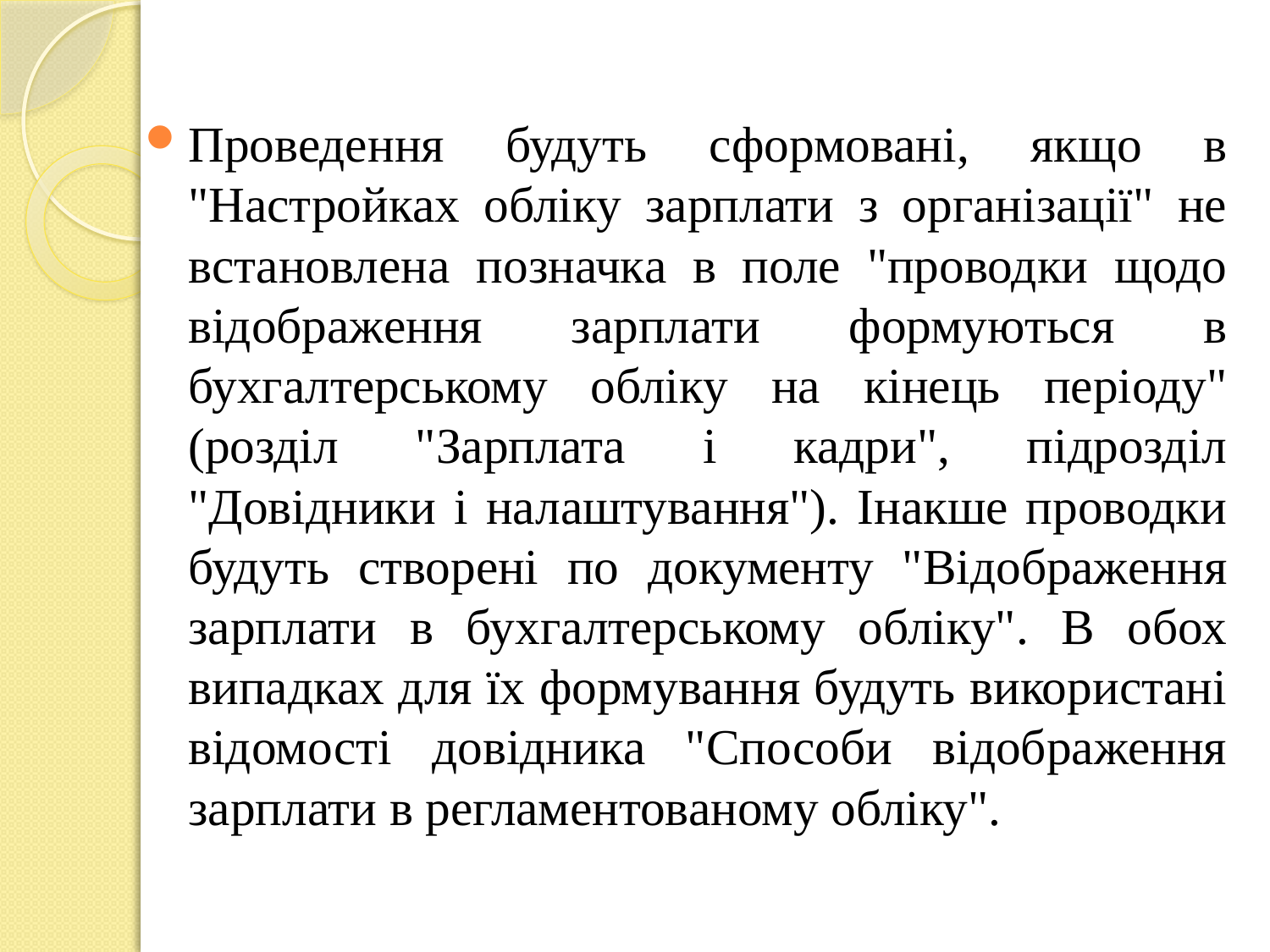

Проведення будуть сформовані, якщо в "Настройках обліку зарплати з організації" не встановлена ​​позначка в поле "проводки щодо відображення зарплати формуються в бухгалтерському обліку на кінець періоду" (розділ "Зарплата і кадри", підрозділ "Довідники і налаштування"). Інакше проводки будуть створені по документу "Відображення зарплати в бухгалтерському обліку". В обох випадках для їх формування будуть використані відомості довідника "Способи відображення зарплати в регламентованому обліку".